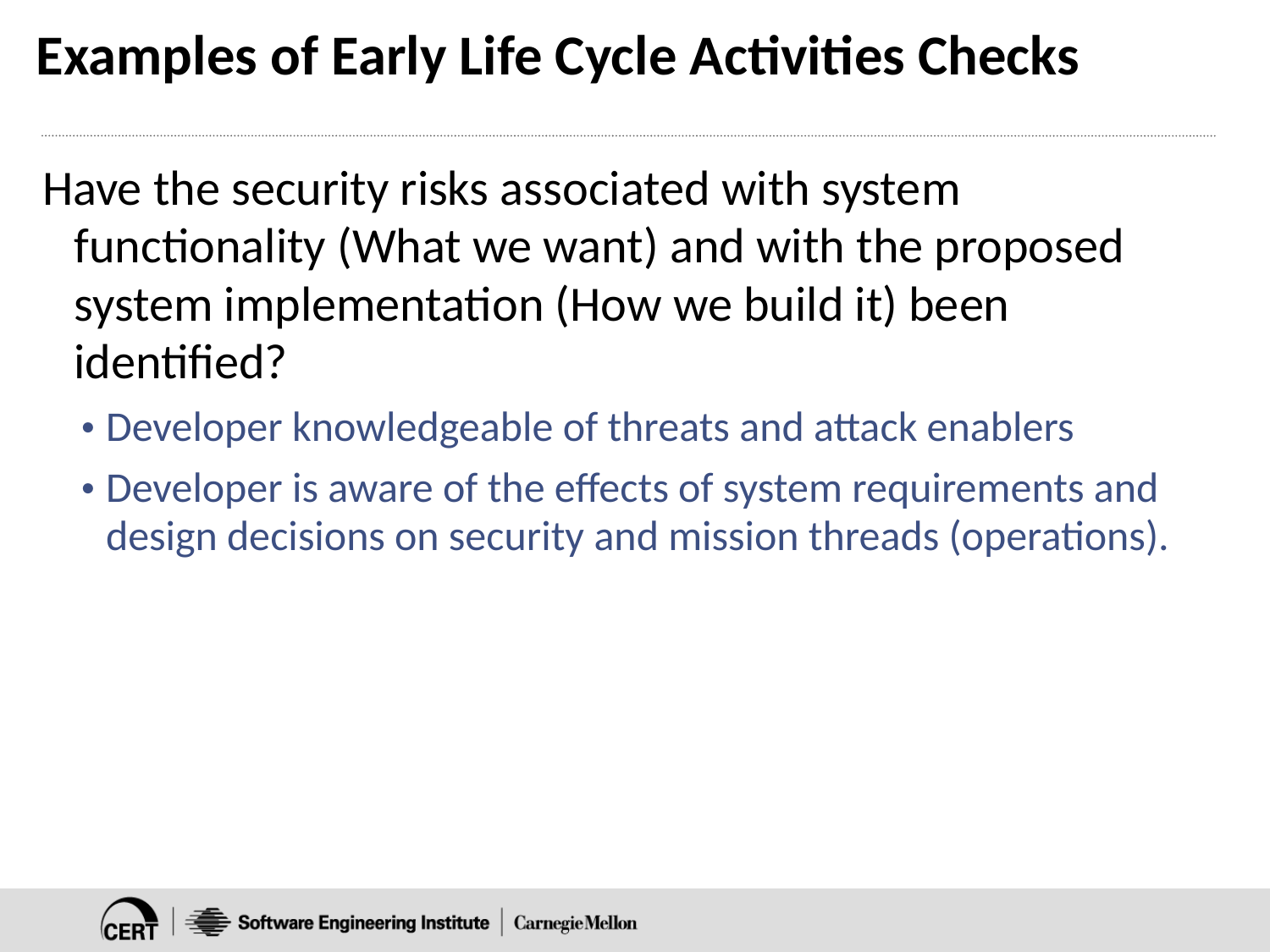

# Examples of Early Life Cycle Activities Checks
Have the security risks associated with system functionality (What we want) and with the proposed system implementation (How we build it) been identified?
Developer knowledgeable of threats and attack enablers
Developer is aware of the effects of system requirements and design decisions on security and mission threads (operations).